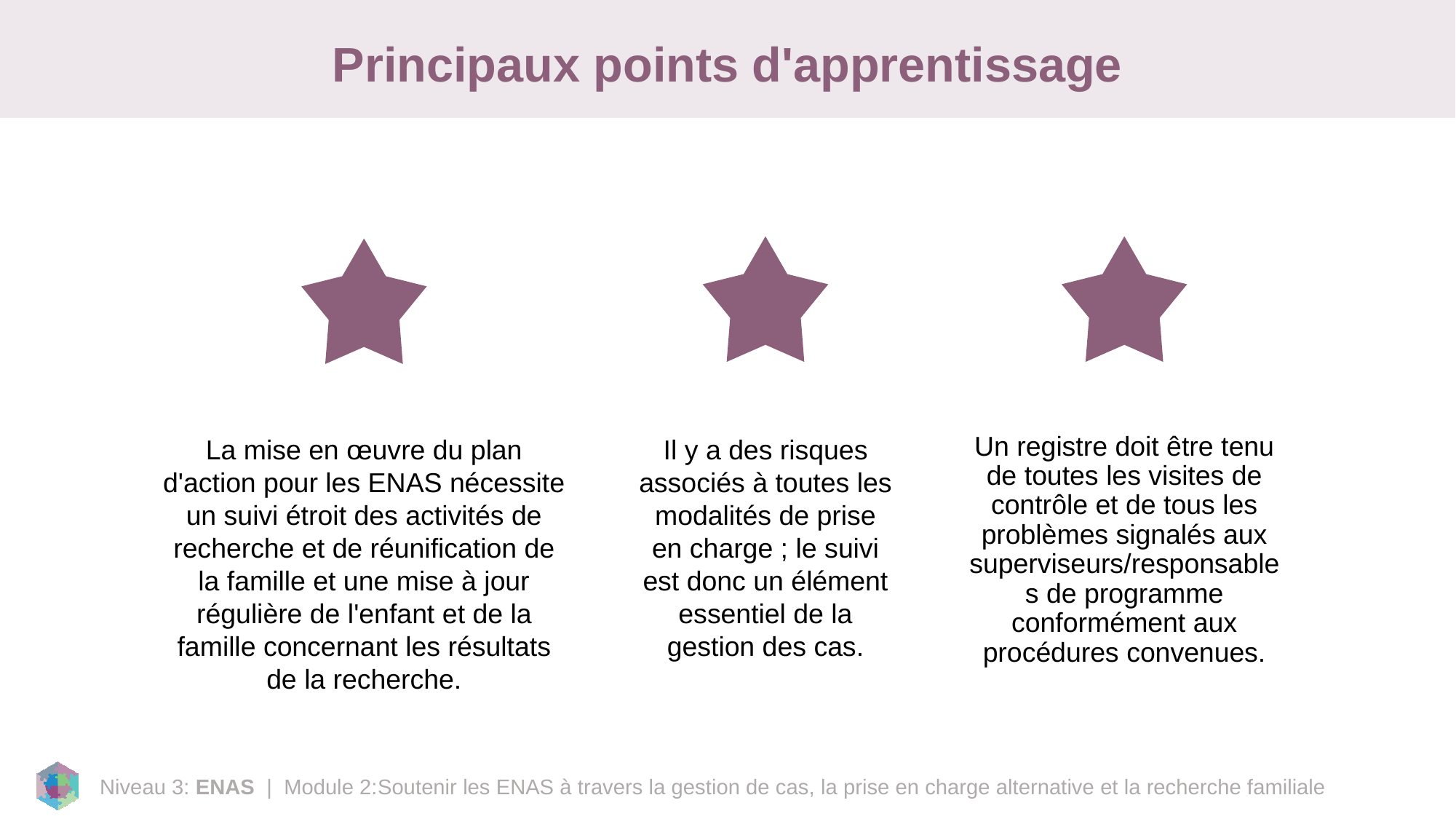

# Principaux points d'apprentissage

La mise en œuvre du plan d'action pour les ENAS nécessite un suivi étroit des activités de recherche et de réunification de la famille et une mise à jour régulière de l'enfant et de la famille concernant les résultats de la recherche.
Il y a des risques associés à toutes les modalités de prise en charge ; le suivi est donc un élément essentiel de la gestion des cas.
Un registre doit être tenu de toutes les visites de contrôle et de tous les problèmes signalés aux superviseurs/responsables de programme conformément aux procédures convenues.